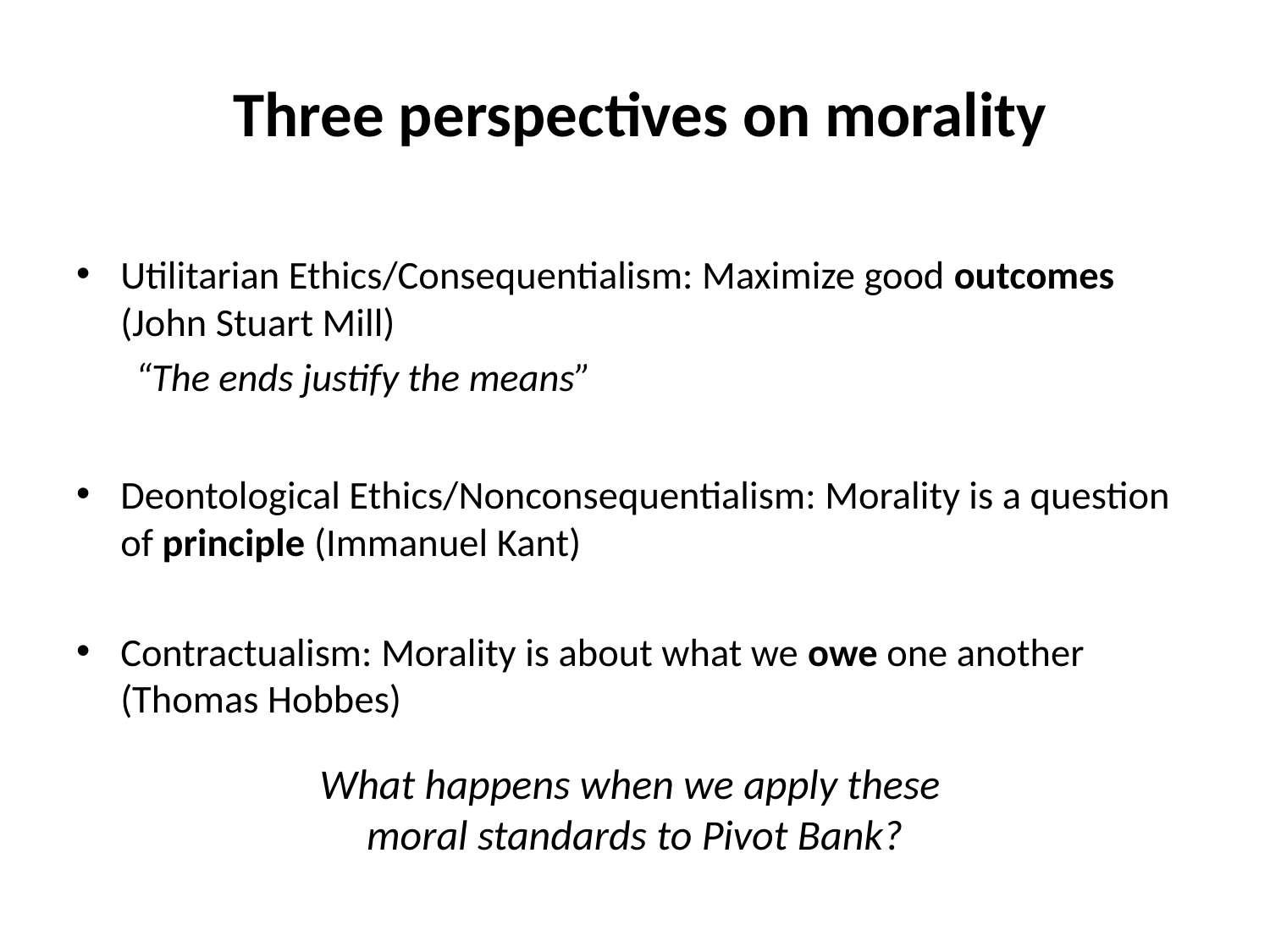

Three perspectives on morality
Utilitarian Ethics/Consequentialism: Maximize good outcomes (John Stuart Mill)
“The ends justify the means”

Deontological Ethics/Nonconsequentialism: Morality is a question of principle (Immanuel Kant)

Contractualism: Morality is about what we owe one another (Thomas Hobbes)
What happens when we apply these
moral standards to Pivot Bank?